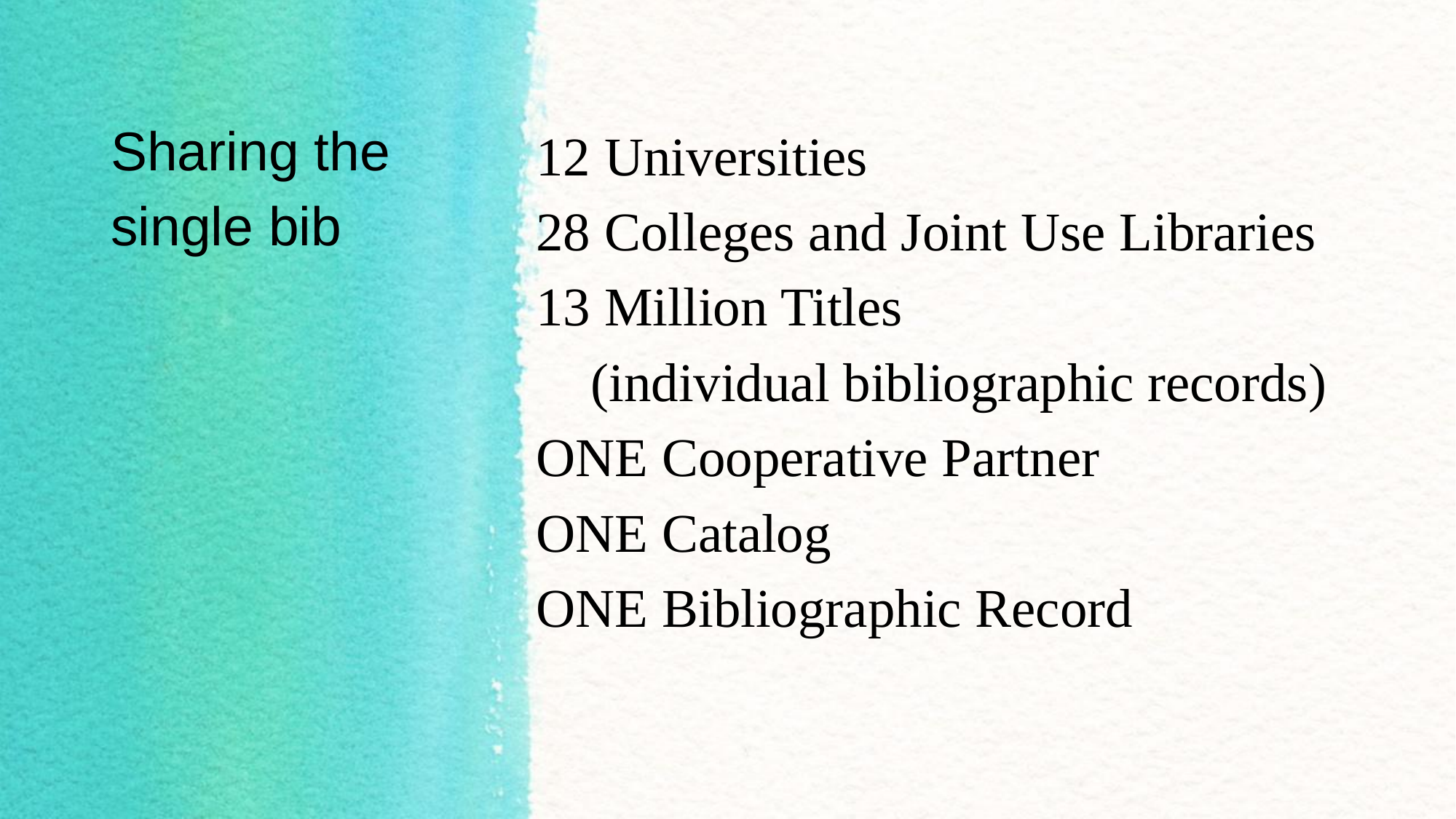

# Sharing the single bib
12 Universities
28 Colleges and Joint Use Libraries
13 Million Titles
    (individual bibliographic records)
ONE Cooperative Partner
ONE Catalog
ONE Bibliographic Record